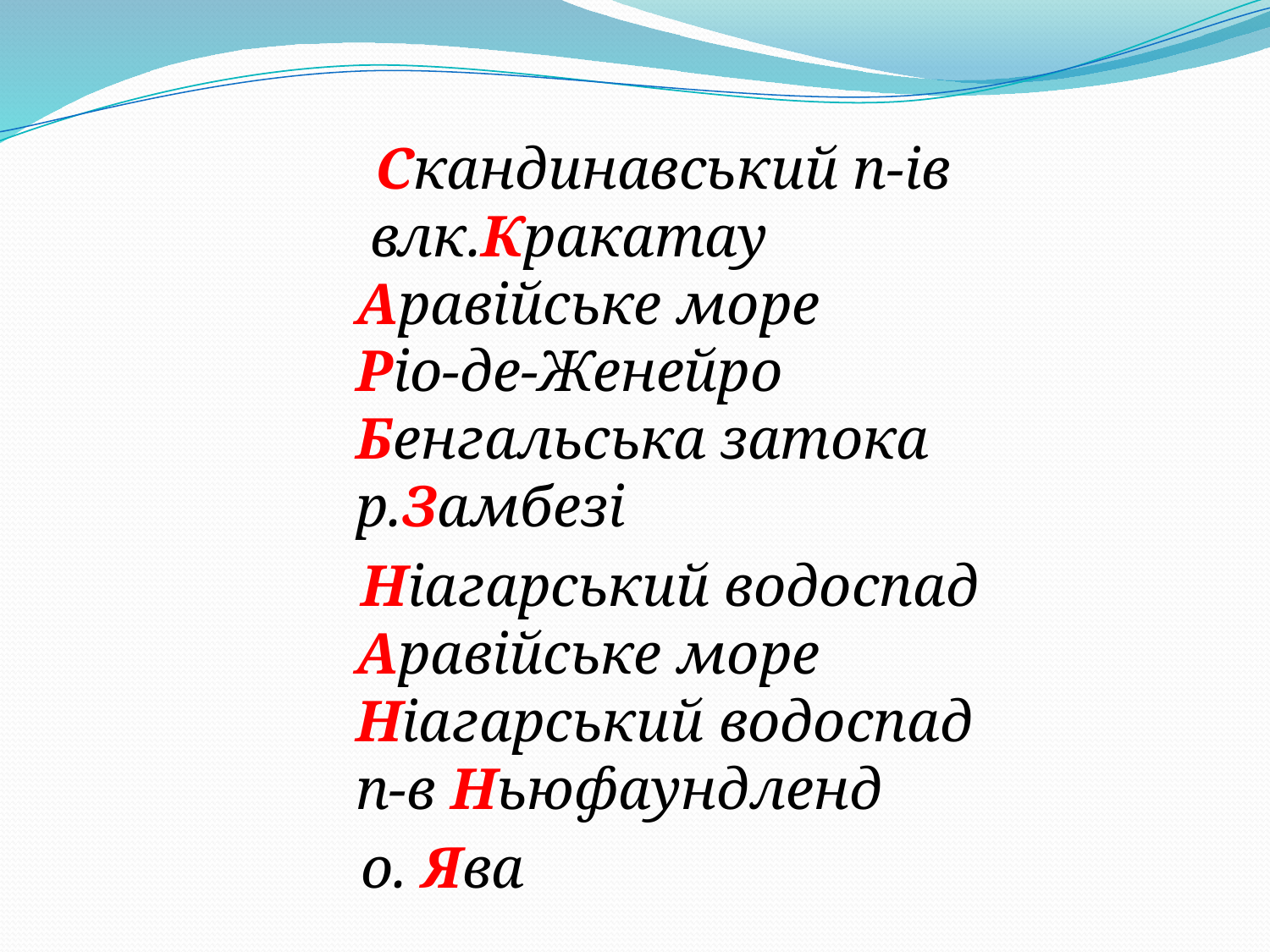

#
    Скандинавський п-ів
 влк.Кракатау
Аравійське море
Ріо-де-Женейро
Бенгальська затока
р.Замбезі
   Ніагарський водоспад
Аравійське море
Ніагарський водоспад
п-в Ньюфаундленд
   о. Ява